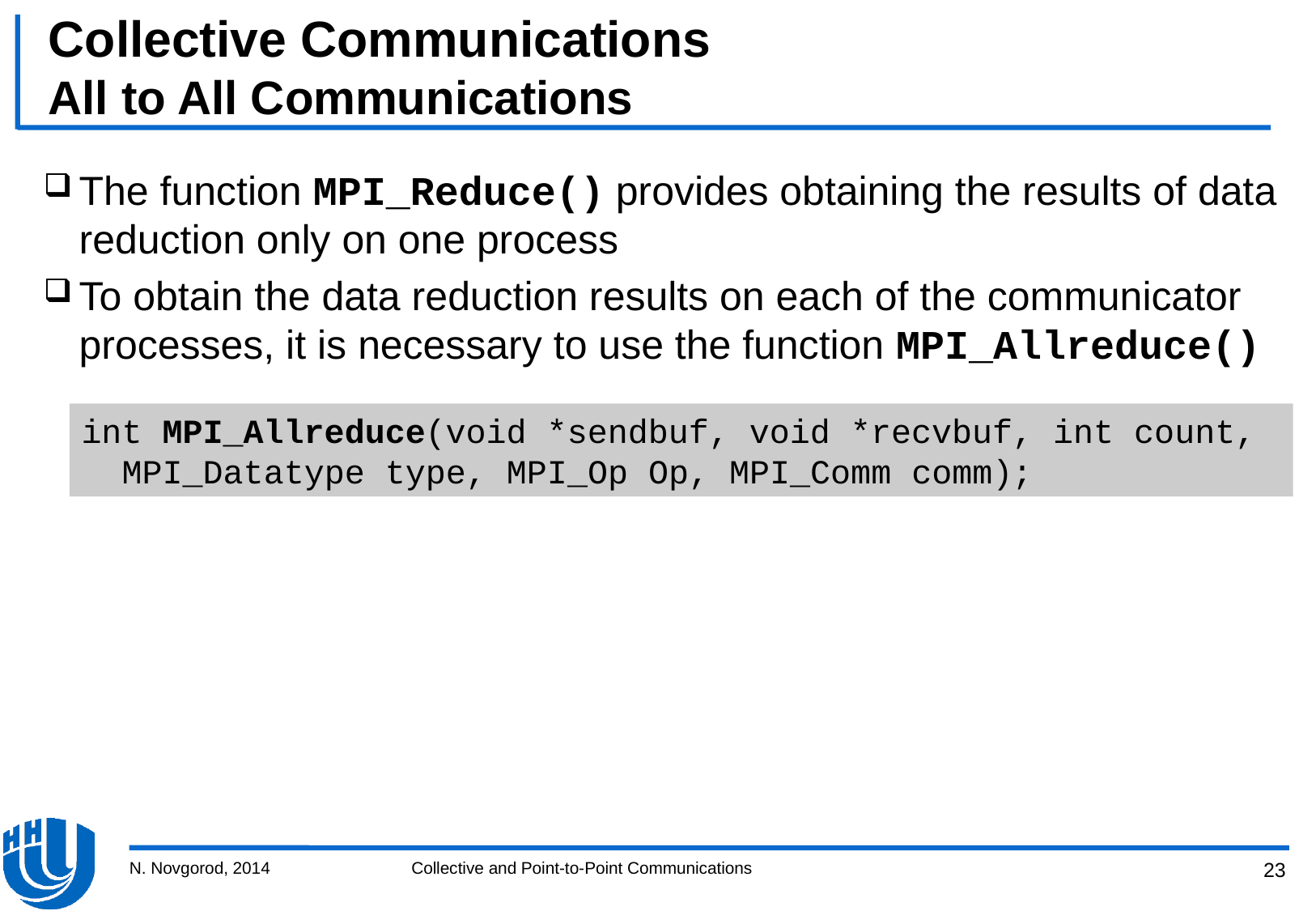

# Collective Communications All to All Communications
The function MPI_Reduce() provides obtaining the results of data reduction only on one process
To obtain the data reduction results on each of the communicator processes, it is necessary to use the function MPI_Allreduce()
int MPI_Allreduce(void *sendbuf, void *recvbuf, int count,
  MPI_Datatype type, MPI_Op Op, MPI_Comm comm);
N. Novgorod, 2014
Collective and Point-to-Point Communications
23